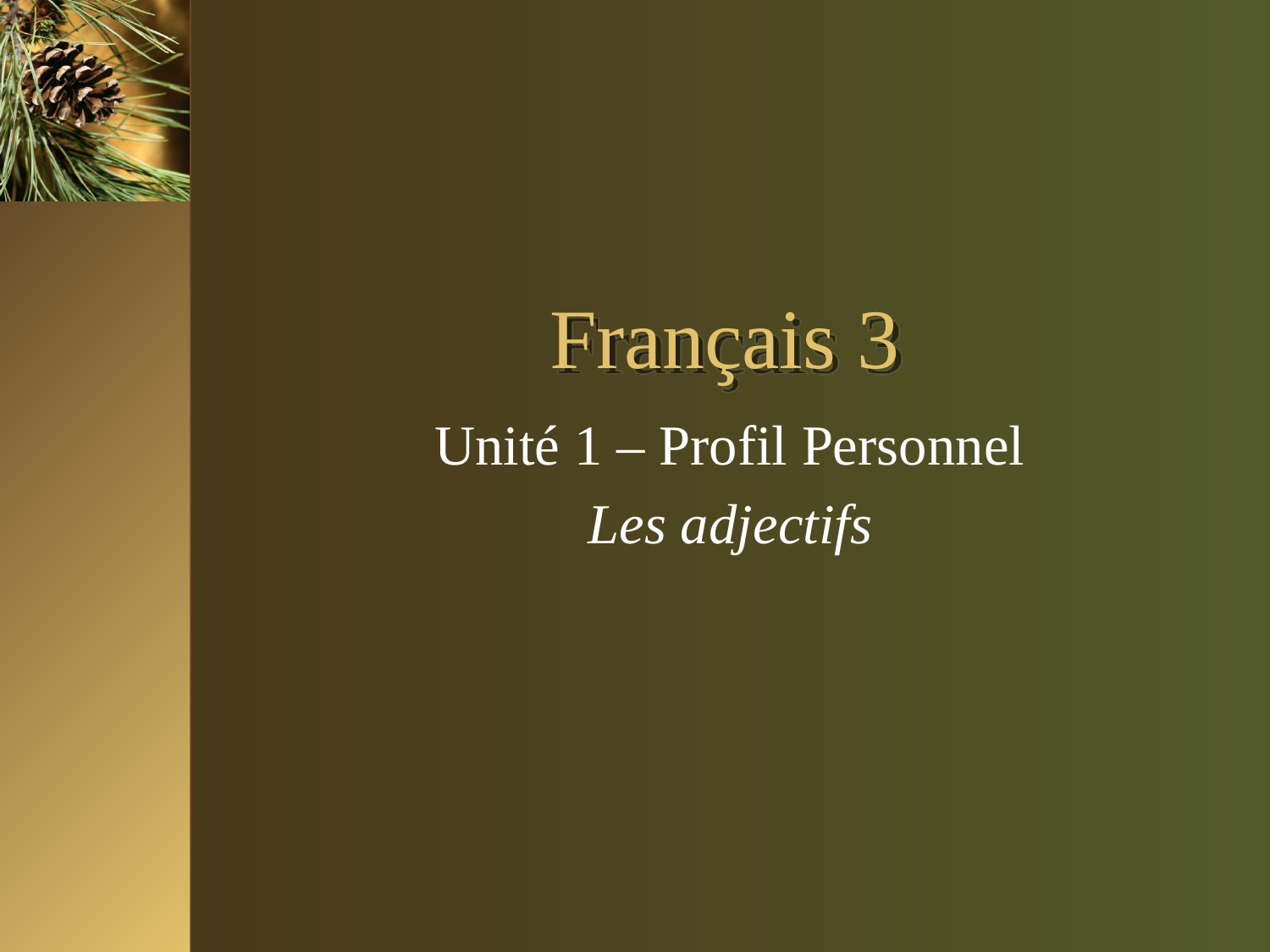

# Français 3
Unité 1 – Profil Personnel
Les adjectifs